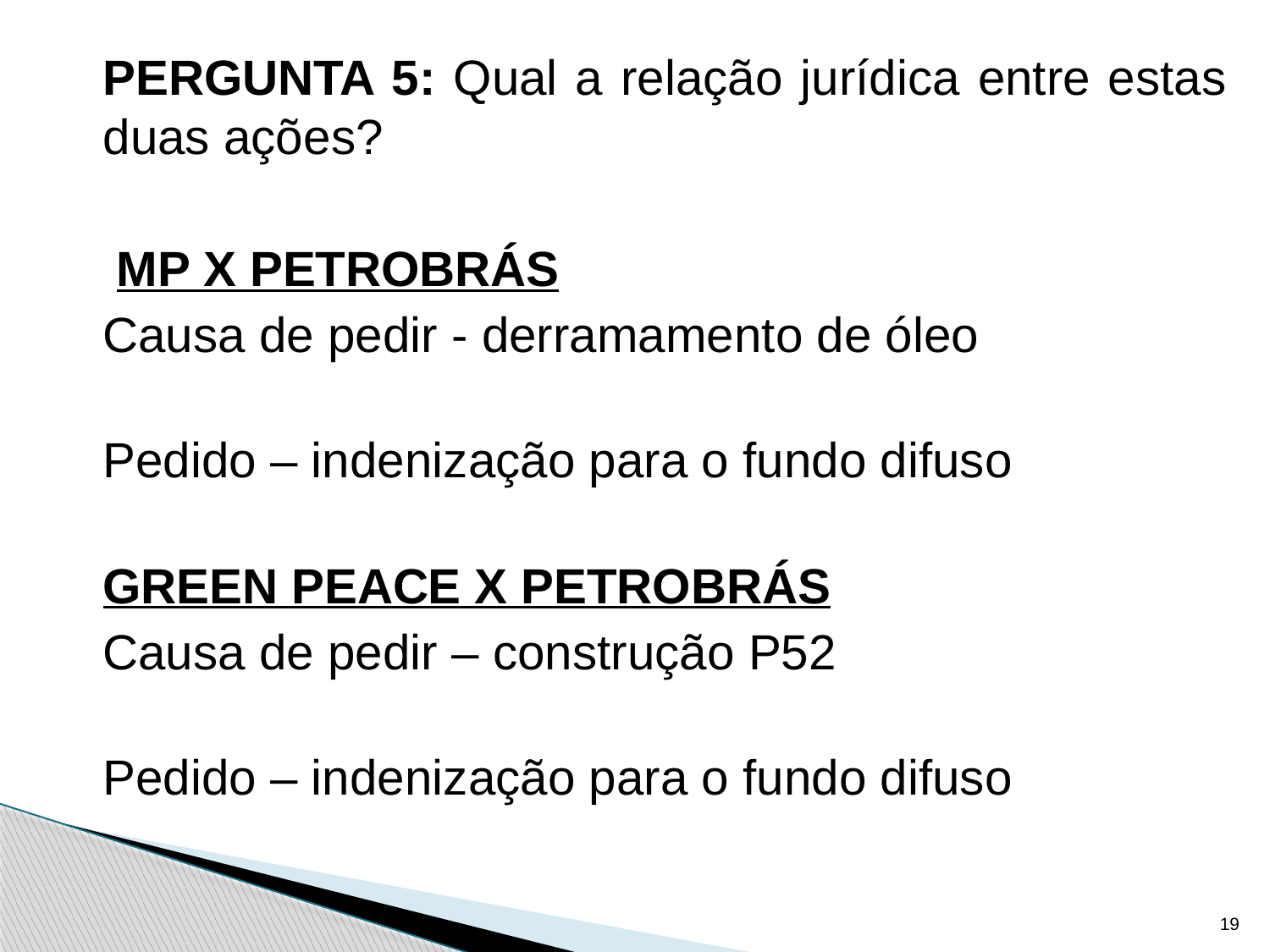

PERGUNTA 5: Qual a relação jurídica entre estas duas ações?

	 MP X PETROBRÁS
	Causa de pedir - derramamento de óleo
Pedido – indenização para o fundo difuso
GREEN PEACE X PETROBRÁS
	Causa de pedir – construção P52
Pedido – indenização para o fundo difuso

19